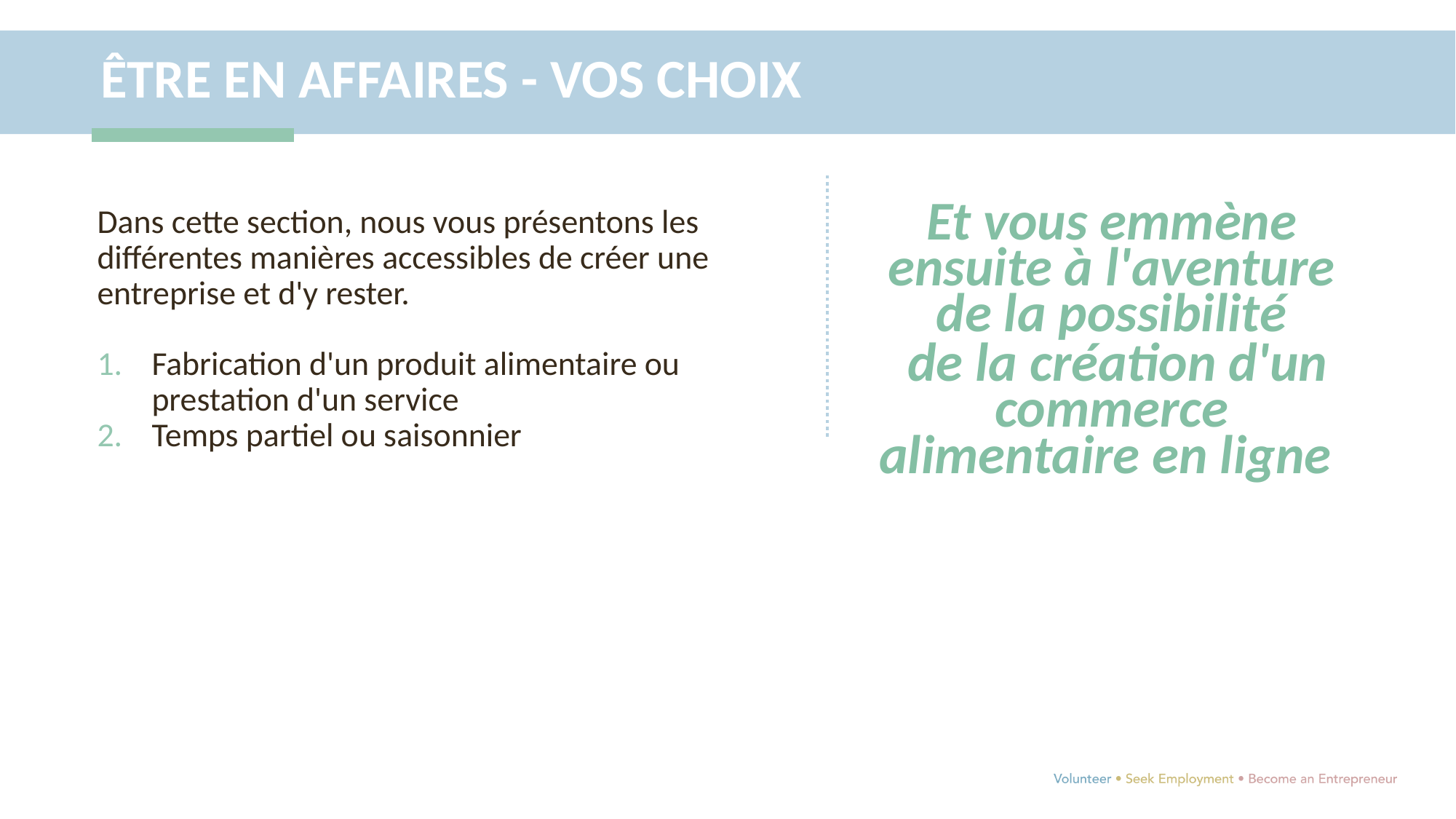

ÊTRE EN AFFAIRES - VOS CHOIX
Dans cette section, nous vous présentons les différentes manières accessibles de créer une entreprise et d'y rester.

Fabrication d'un produit alimentaire ou prestation d'un service
Temps partiel ou saisonnier

Et vous emmène ensuite à l'aventure de la possibilité
 de la création d'un commerce alimentaire en ligne